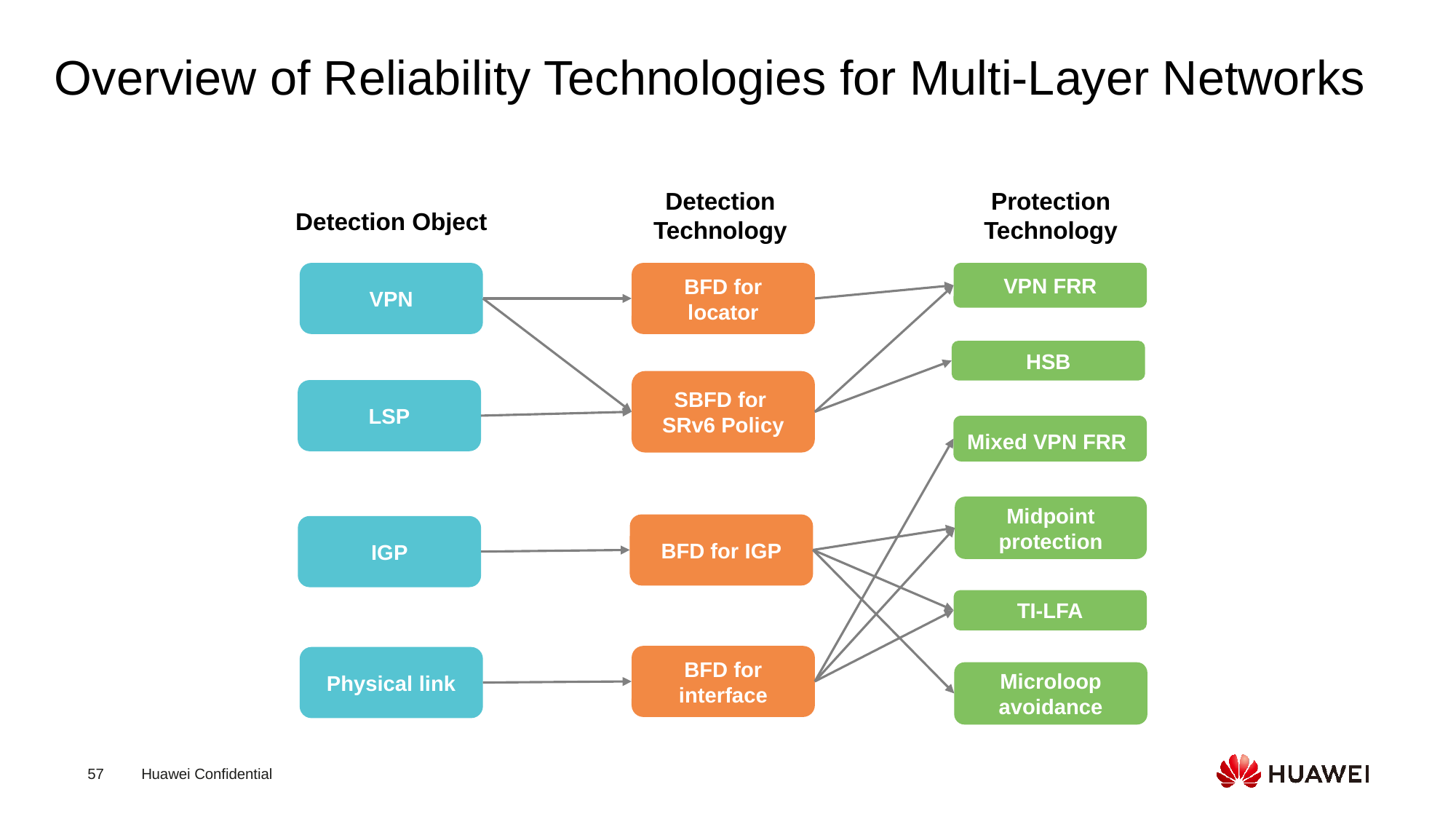

# Overview of Reliability Technologies for Multi-Layer Networks
Detection Technology
Protection Technology
Detection Object
VPN
BFD for locator
VPN FRR
HSB
SBFD for
SRv6 Policy
LSP
Mixed VPN FRR
Midpoint protection
BFD for IGP
IGP
TI-LFA
BFD for interface
Physical link
Microloop avoidance